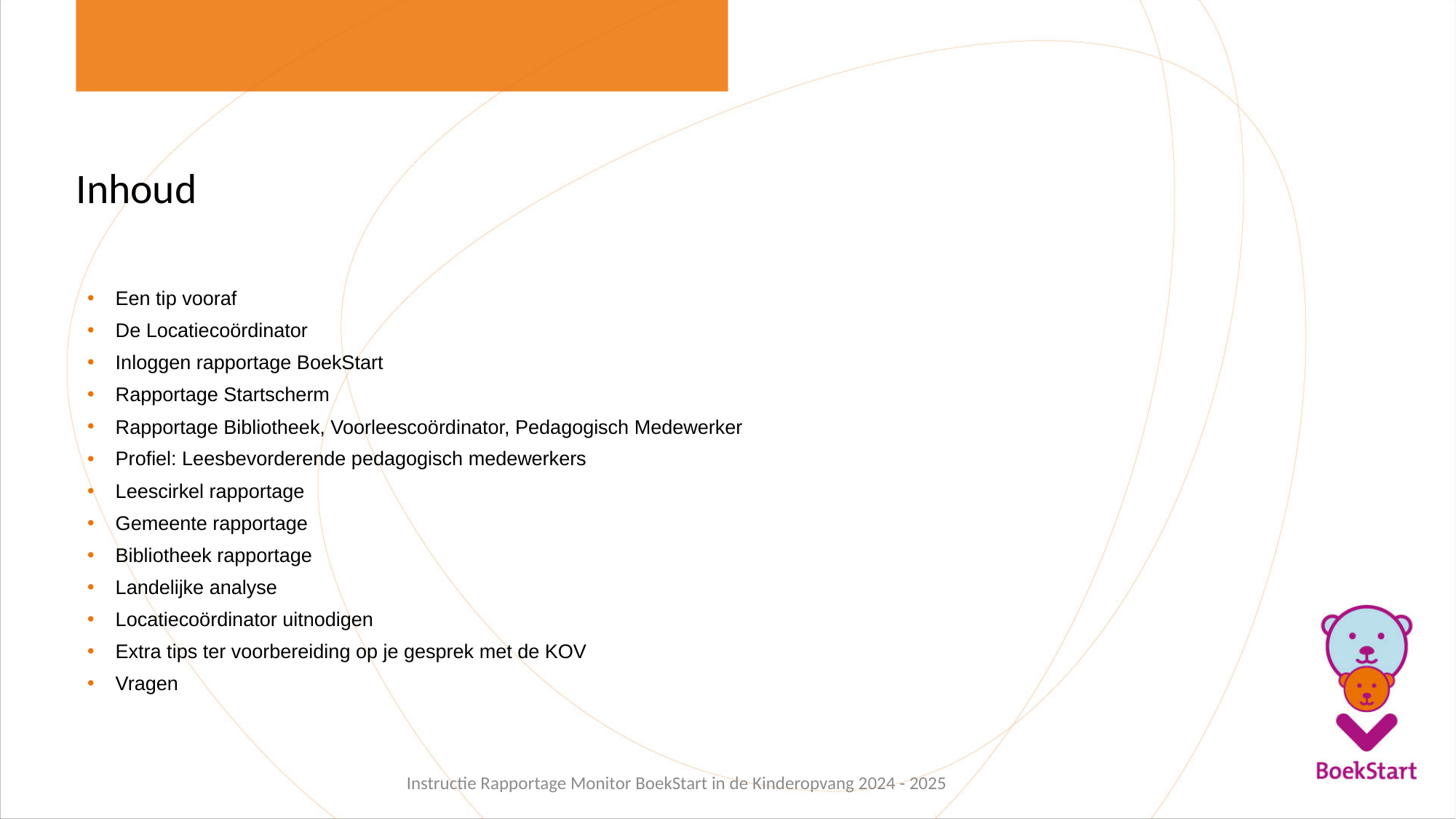

# Inhoud

Een tip vooraf
De Locatiecoördinator
Inloggen rapportage BoekStart
Rapportage Startscherm
Rapportage Bibliotheek, Voorleescoördinator, Pedagogisch Medewerker
Profiel: Leesbevorderende pedagogisch medewerkers
Leescirkel rapportage
Gemeente rapportage
Bibliotheek rapportage
Landelijke analyse
Locatiecoördinator uitnodigen
Extra tips ter voorbereiding op je gesprek met de KOV
Vragen
Instructie Rapportage Monitor BoekStart in de Kinderopvang 2024 - 2025